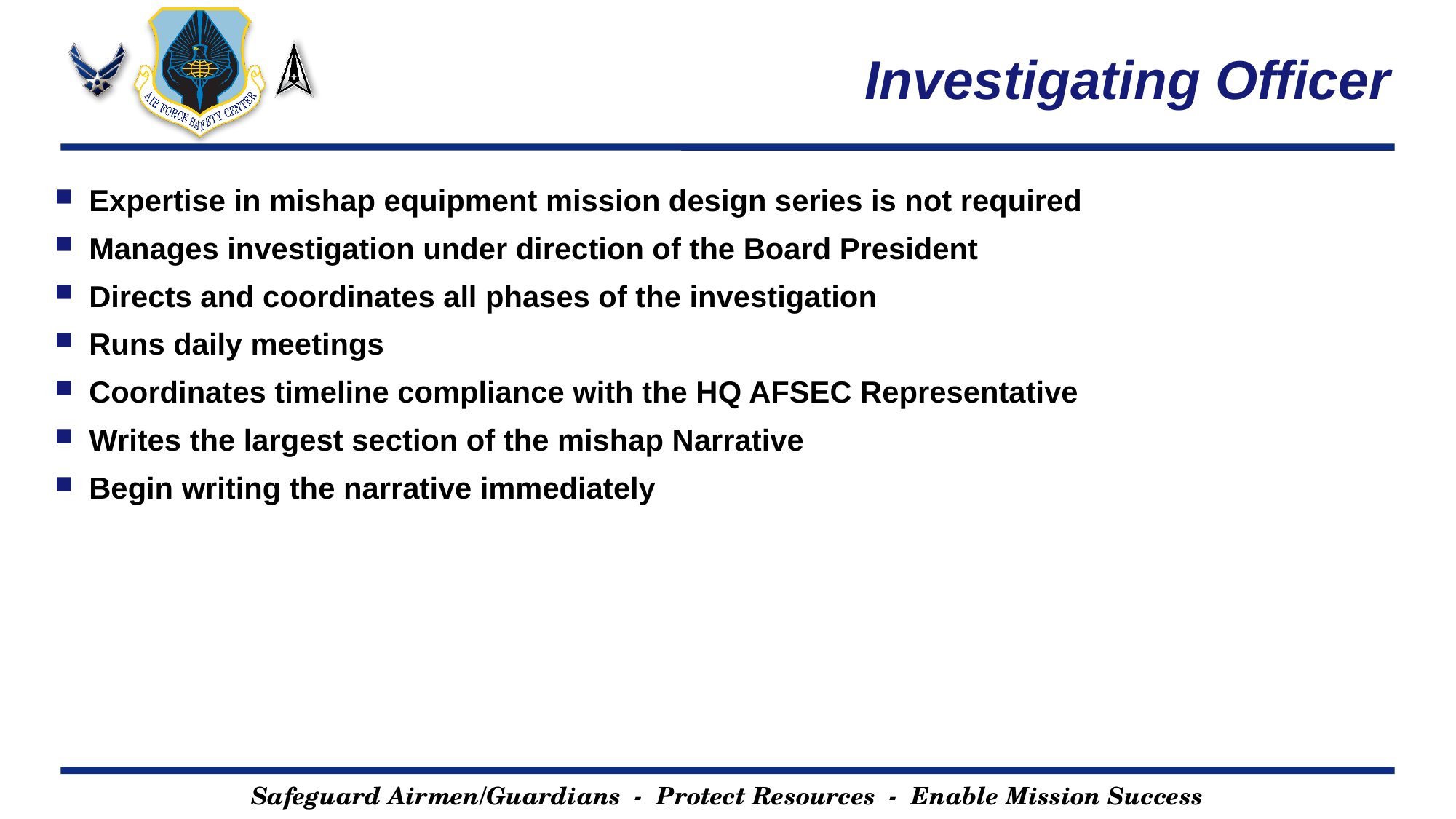

# Investigating Officer
Expertise in mishap equipment mission design series is not required
Manages investigation under direction of the Board President
Directs and coordinates all phases of the investigation
Runs daily meetings
Coordinates timeline compliance with the HQ AFSEC Representative
Writes the largest section of the mishap Narrative
Begin writing the narrative immediately